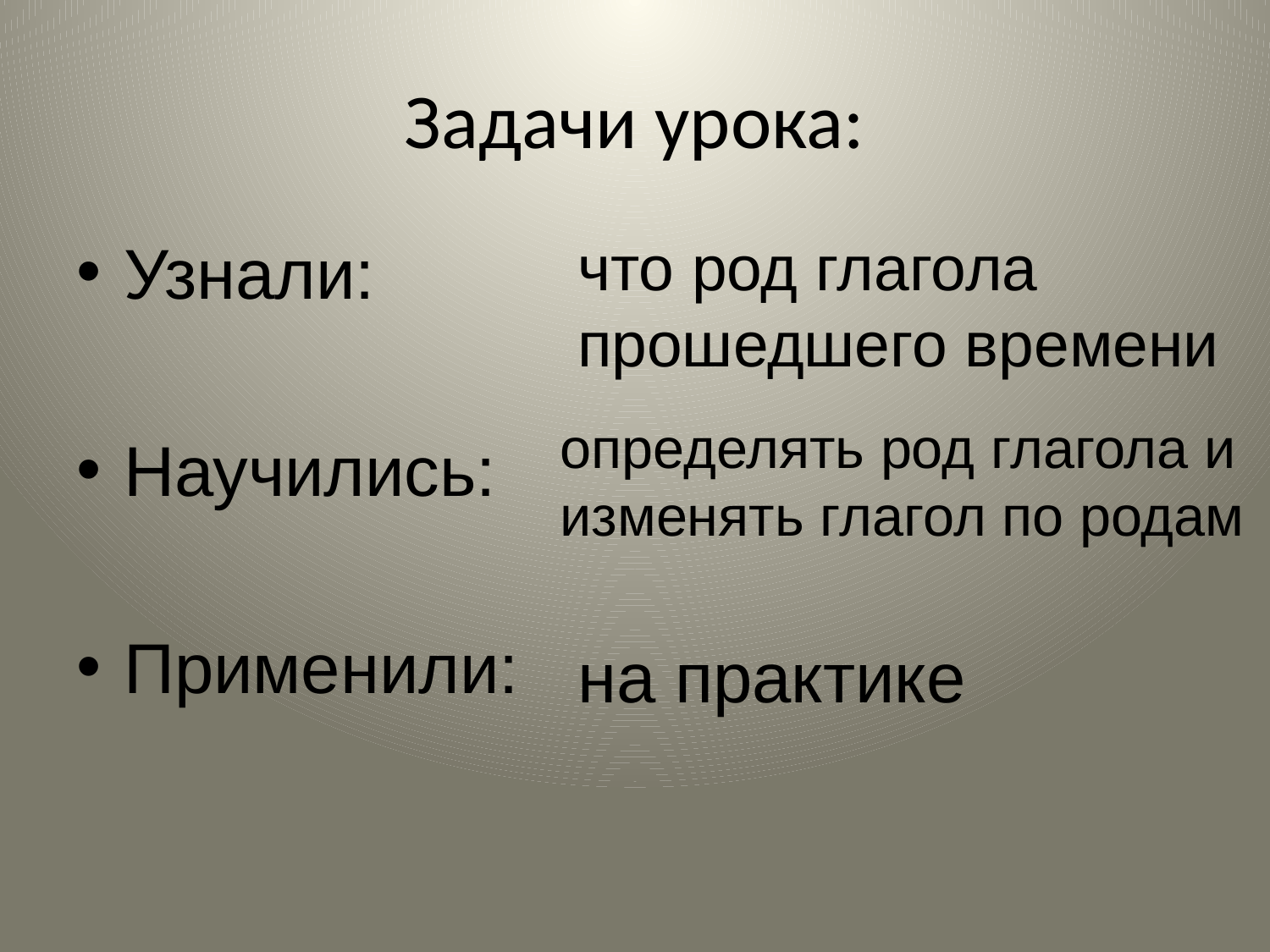

# Задачи урока:
что род глагола прошедшего времени
Узнали:

Научились:

Применили:
определять род глагола и изменять глагол по родам
на практике